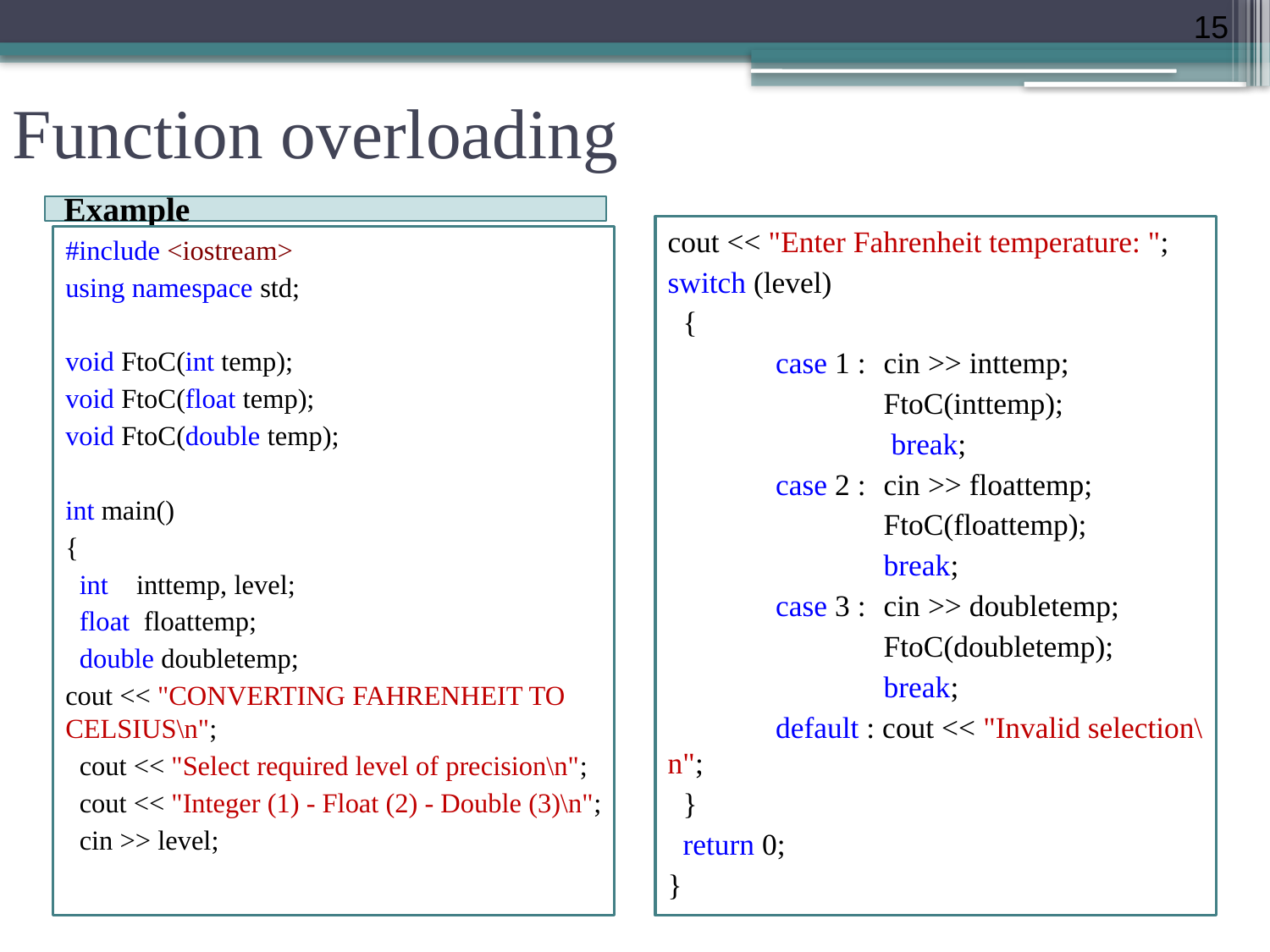

15
# Function overloading
Example
cout << "Enter Fahrenheit temperature: ";
switch (level)‏
  {
    	case 1 :	cin >> inttemp;
		FtoC(inttemp);
	   	 break;
    	case 2 : 	cin >> floattemp;
	   	FtoC(floattemp);
	   	break;
    	case 3 : 	cin >> doubletemp;
		FtoC(doubletemp);
		break;
	default : cout << "Invalid selection\n";
  }
  return 0;
}

#include <iostream>
using namespace std;

void FtoC(int temp);
void FtoC(float temp);
void FtoC(double temp);

int main()‏
{
  int    inttemp, level;
  float  floattemp;
  double doubletemp;
cout << "CONVERTING FAHRENHEIT TO CELSIUS\n";
  cout << "Select required level of precision\n";
  cout << "Integer (1) - Float (2) - Double (3)\n";
  cin >> level;